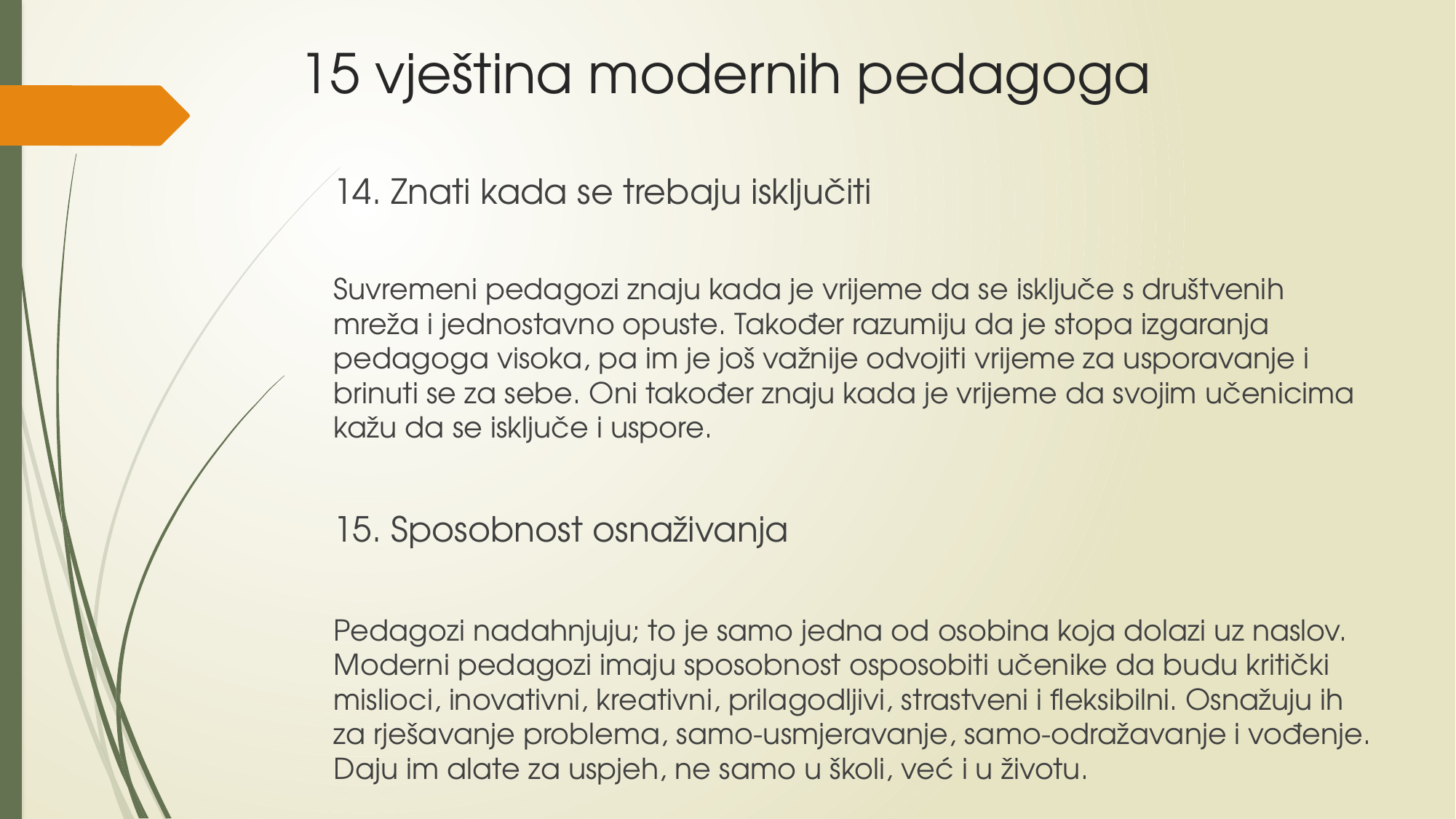

# 15 vještina modernih pedagoga
14. Znati kada se trebaju isključiti

Suvremeni pedagozi znaju kada je vrijeme da se isključe s društvenih mreža i jednostavno opuste. Također razumiju da je stopa izgaranja pedagoga visoka, pa im je još važnije odvojiti vrijeme za usporavanje i brinuti se za sebe. Oni također znaju kada je vrijeme da svojim učenicima kažu da se isključe i uspore.

15. Sposobnost osnaživanja

Pedagozi nadahnjuju; to je samo jedna od osobina koja dolazi uz naslov. Moderni pedagozi imaju sposobnost osposobiti učenike da budu kritički mislioci, inovativni, kreativni, prilagodljivi, strastveni i fleksibilni. Osnažuju ih za rješavanje problema, samo-usmjeravanje, samo-odražavanje i vođenje. Daju im alate za uspjeh, ne samo u školi, već i u životu.